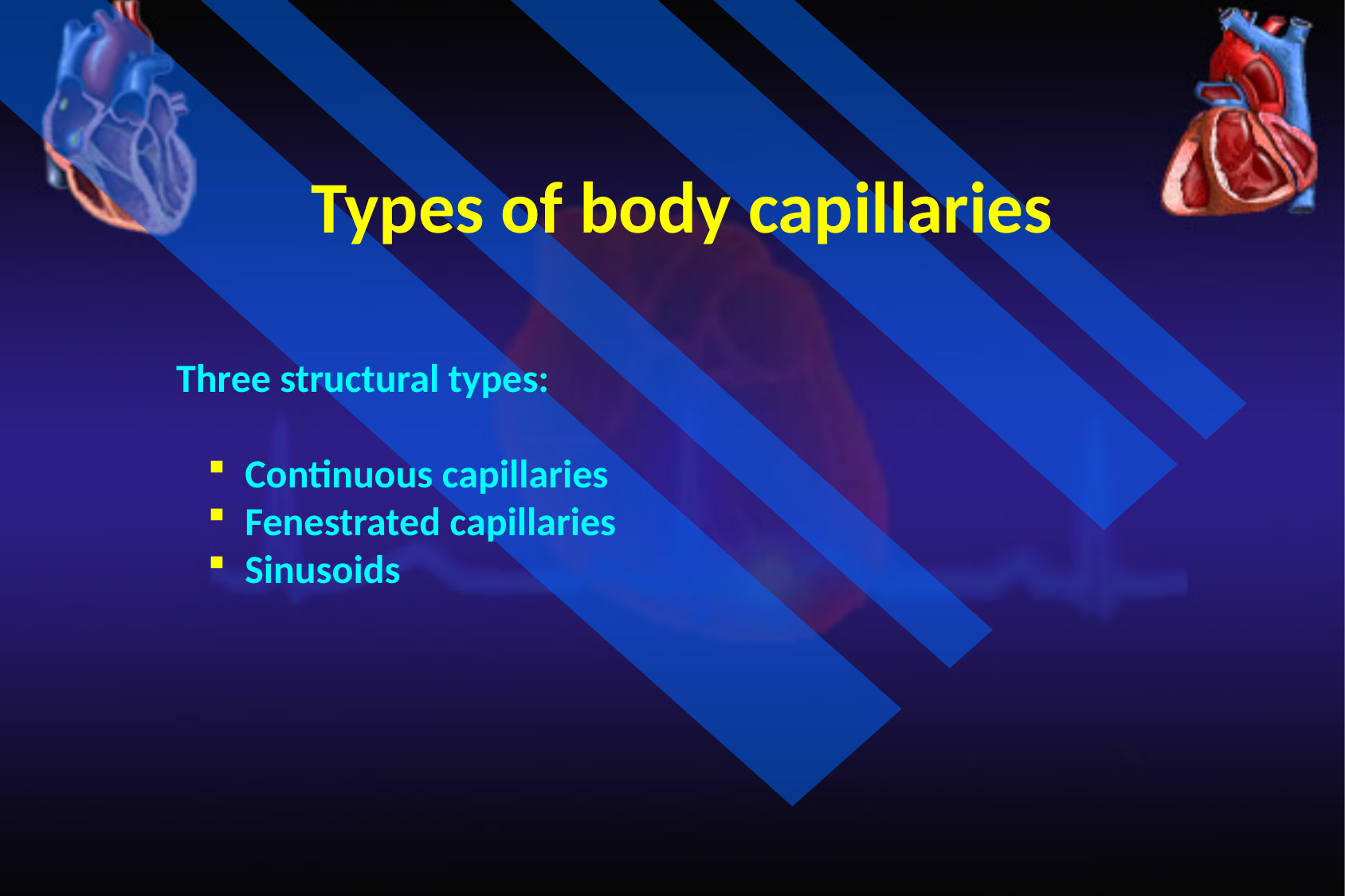

Types of body capillaries
Three structural types:

 Continuous capillaries
 Fenestrated capillaries
 Sinusoids